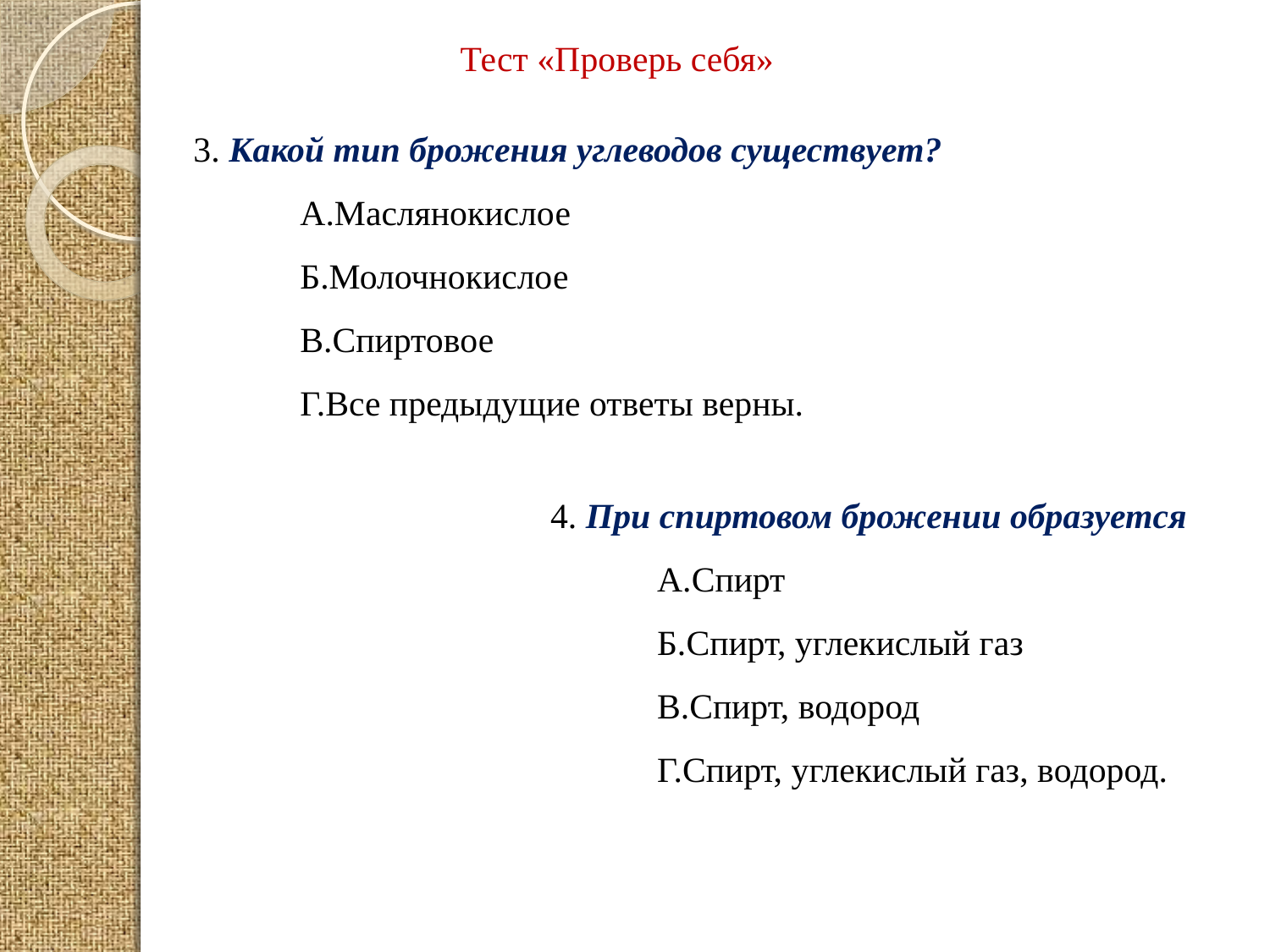

Тест «Проверь себя»

3. Какой тип брожения углеводов существует?
            А.Маслянокислое
            Б.Молочнокислое
            В.Спиртовое
            Г.Все предыдущие ответы верны.

4. При спиртовом брожении образуется
            А.Спирт
            Б.Спирт, углекислый газ
            В.Спирт, водород
            Г.Спирт, углекислый газ, водород.